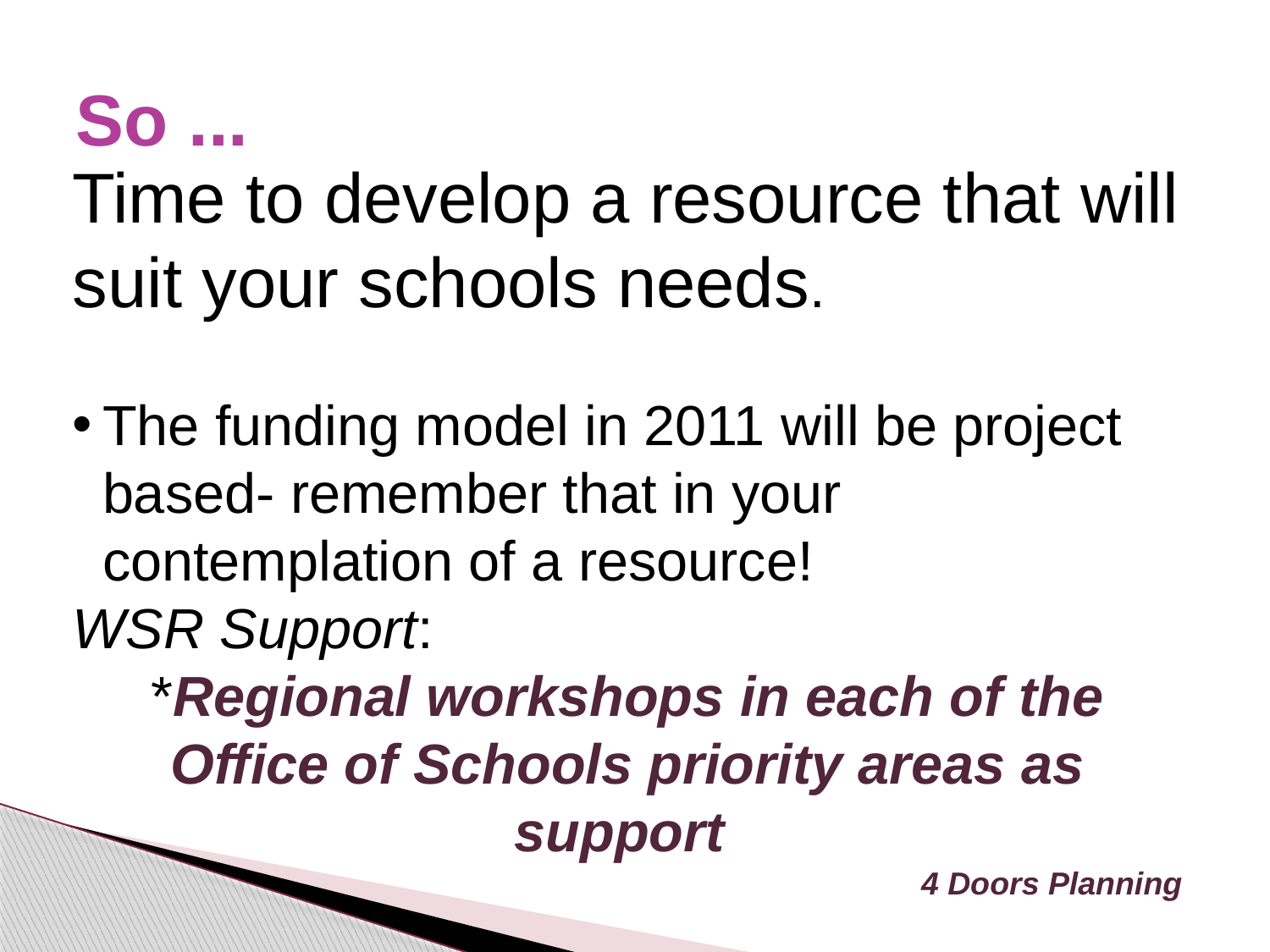

# So ...
Time to develop a resource that will suit your schools needs.

The funding model in 2011 will be project based- remember that in your contemplation of a resource!
WSR Support:
*Regional workshops in each of the Office of Schools priority areas as support
4 Doors Planning